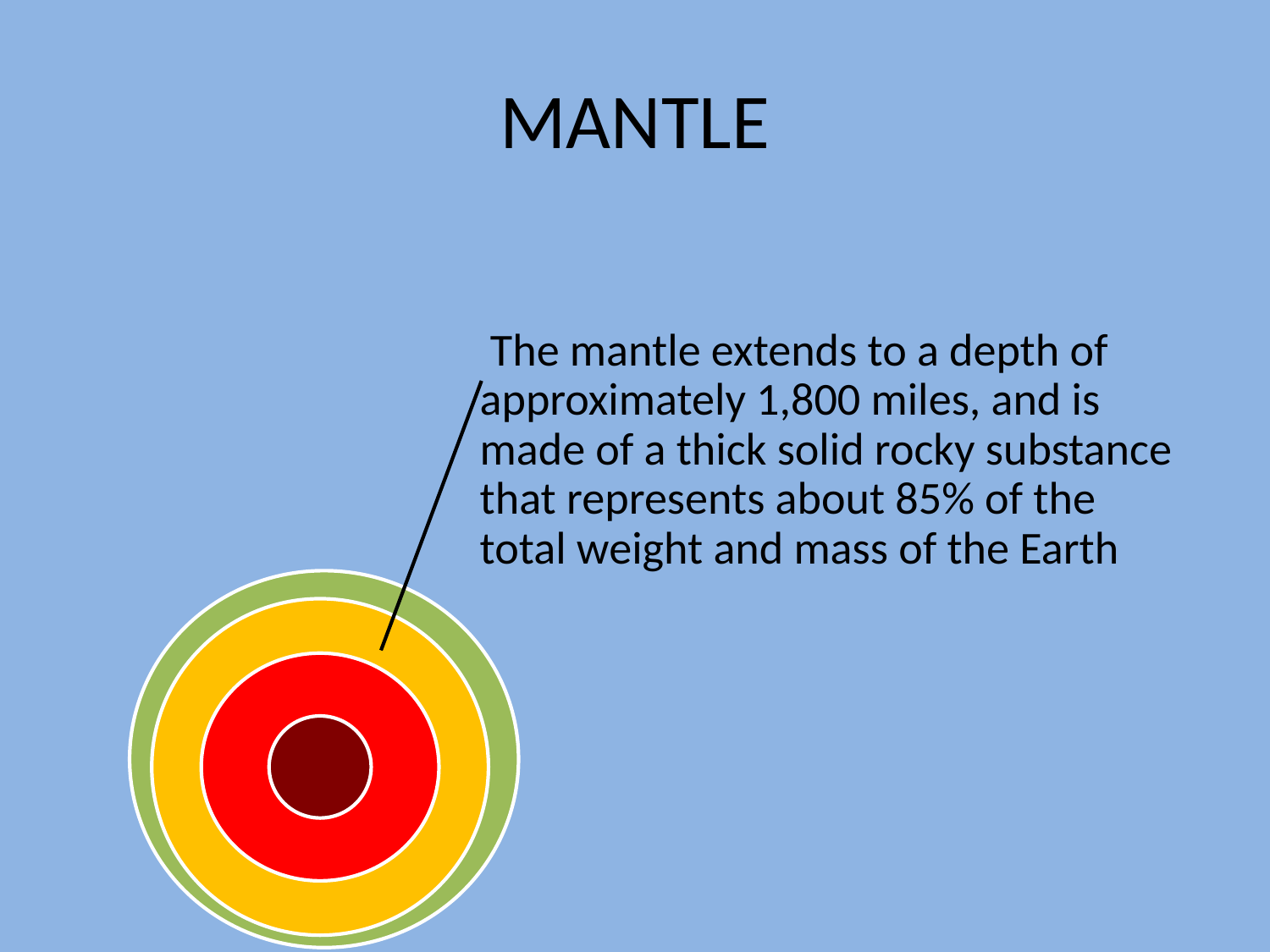

# MANTLE
 The mantle extends to a depth of approximately 1,800 miles, and is made of a thick solid rocky substance that represents about 85% of the total weight and mass of the Earth